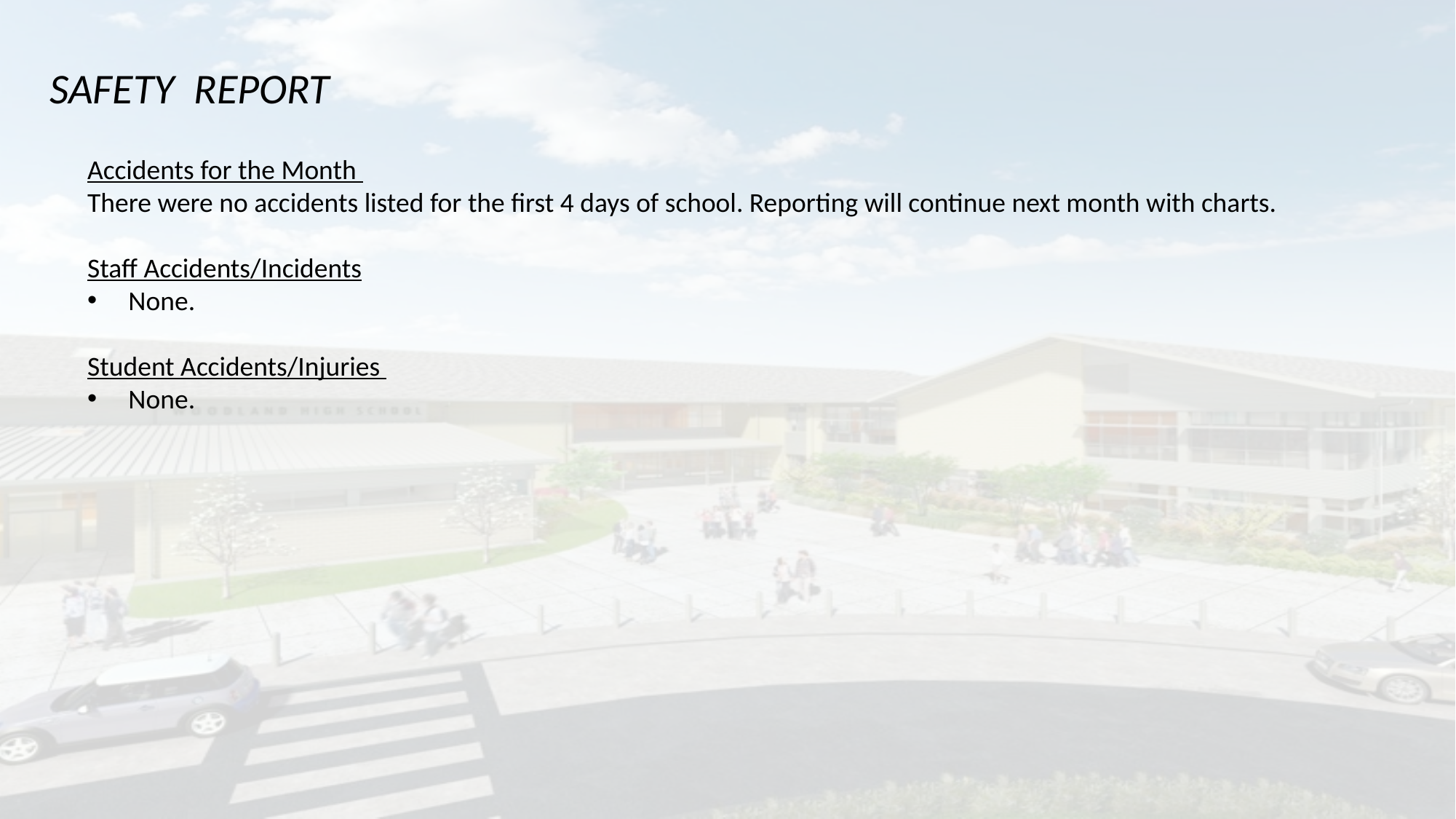

SAFETY  REPORT

Accidents for the Month
There were no accidents listed for the first 4 days of school. Reporting will continue next month with charts.

Staff Accidents/Incidents
None.

Student Accidents/Injuries
None.